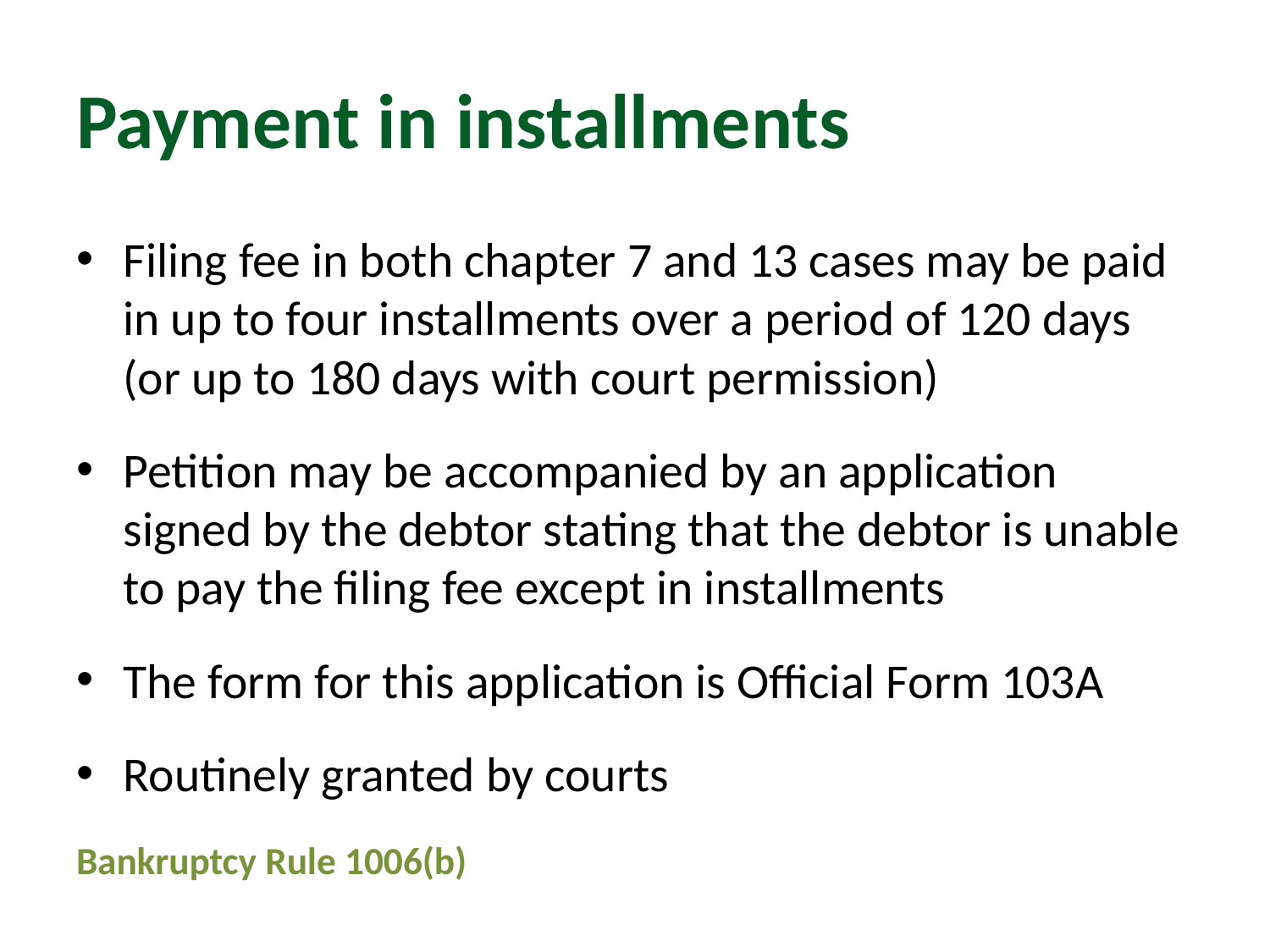

# Payment in installments
Filing fee in both chapter 7 and 13 cases may be paid in up to four installments over a period of 120 days (or up to 180 days with court permission)
Petition may be accompanied by an application signed by the debtor stating that the debtor is unable to pay the filing fee except in installments
The form for this application is Official Form 103A
Routinely granted by courts
Bankruptcy Rule 1006(b)